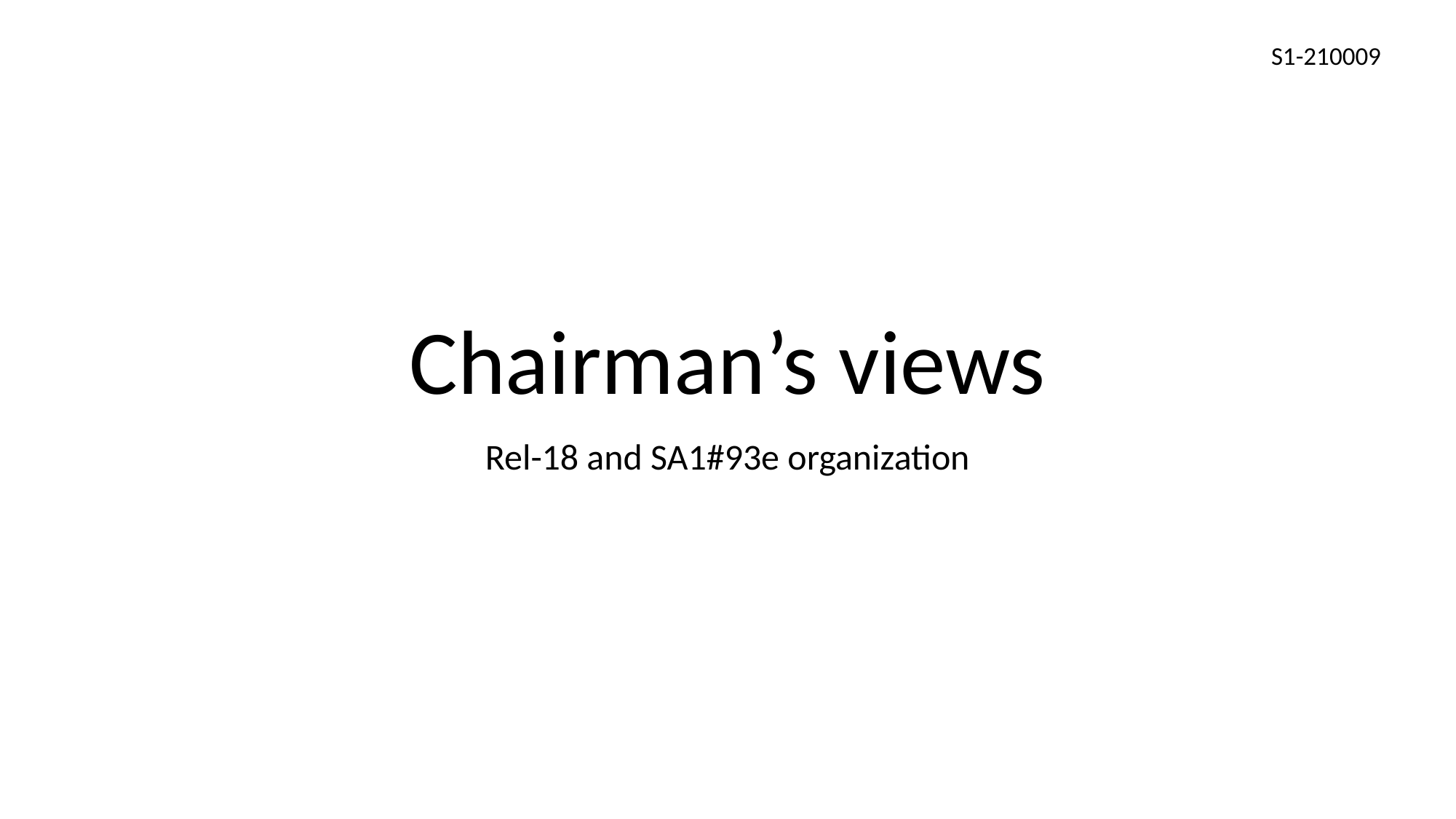

S1-210009
# Chairman’s views
Rel-18 and SA1#93e organization